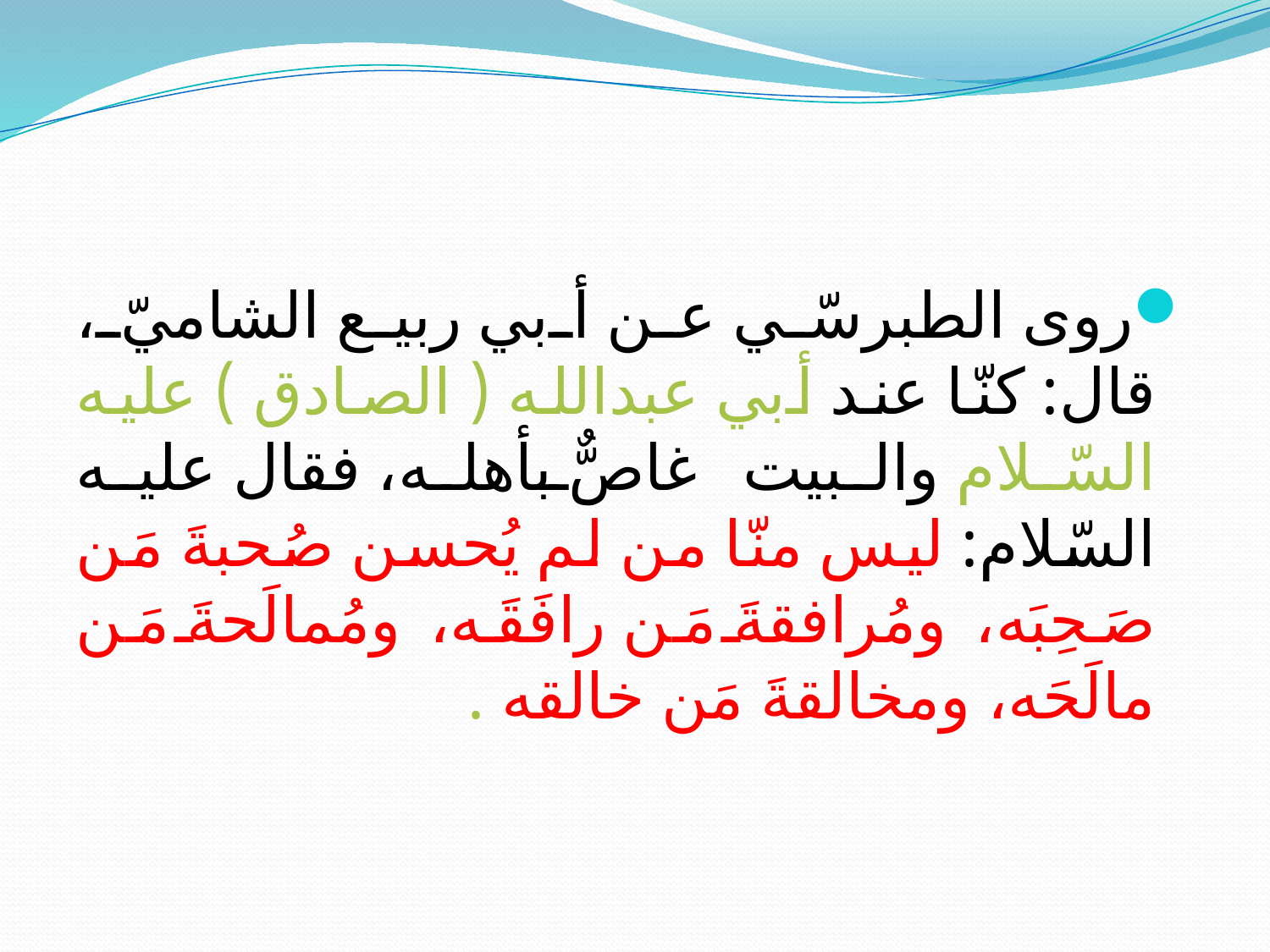

روى الطبرسّي عن أبي ربيع الشاميّ، قال: كنّا عند أبي عبدالله ( الصادق ) عليه السّلام والبيت غاصٌّ بأهله، فقال عليه السّلام: ليس منّا من لم يُحسن صُحبةَ مَن صَحِبَه، ومُرافقةَ مَن رافَقَه، ومُمالَحةَ مَن مالَحَه، ومخالقةَ مَن خالقه .